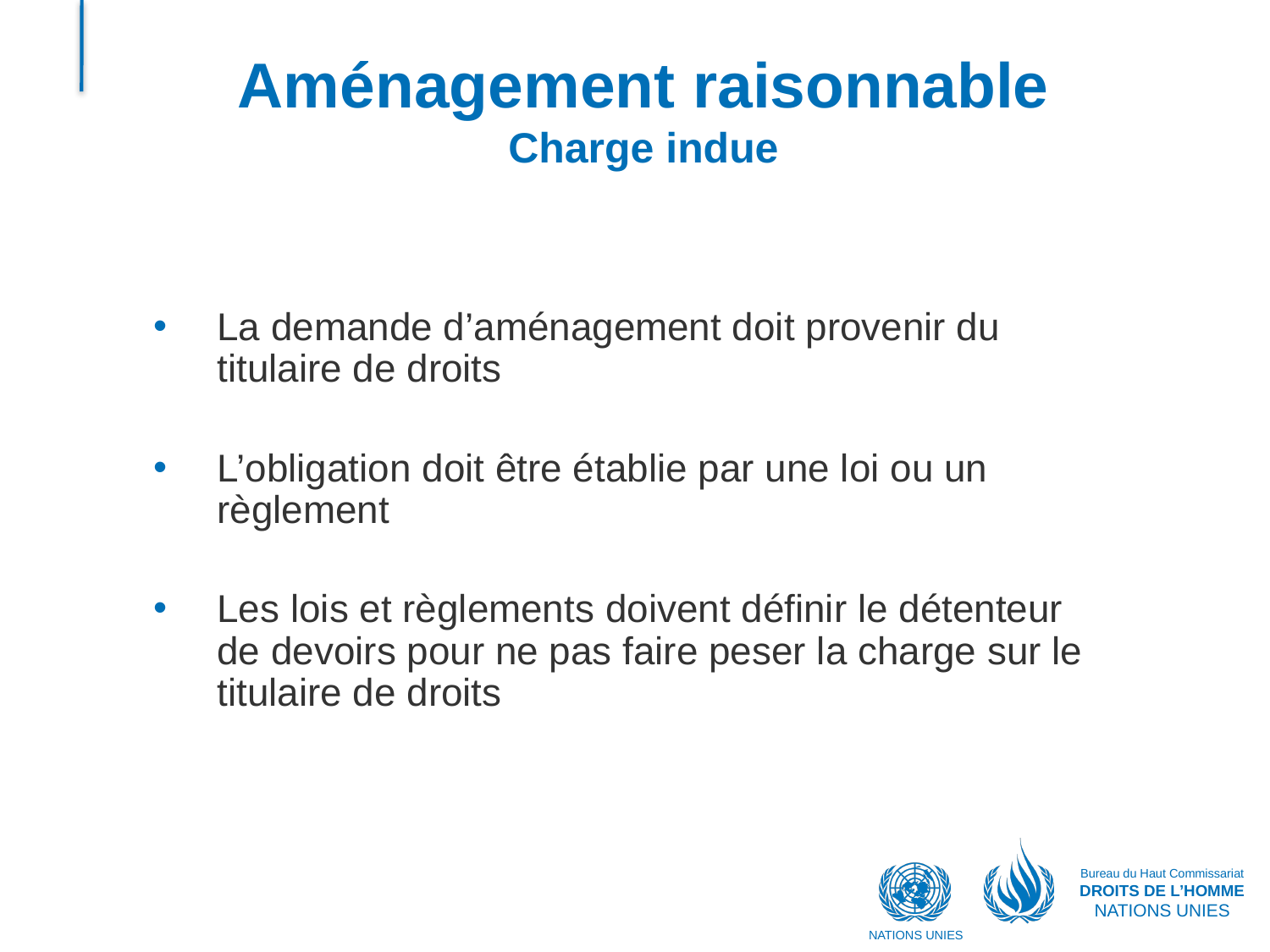

# Aménagement raisonnable Charge indue

La demande d’aménagement doit provenir du titulaire de droits

L’obligation doit être établie par une loi ou un règlement

Les lois et règlements doivent définir le détenteur de devoirs pour ne pas faire peser la charge sur le titulaire de droits

Bureau du Haut Commissariat
DROITS DE L’HOMME
NATIONS UNIES
NATIONS UNIES